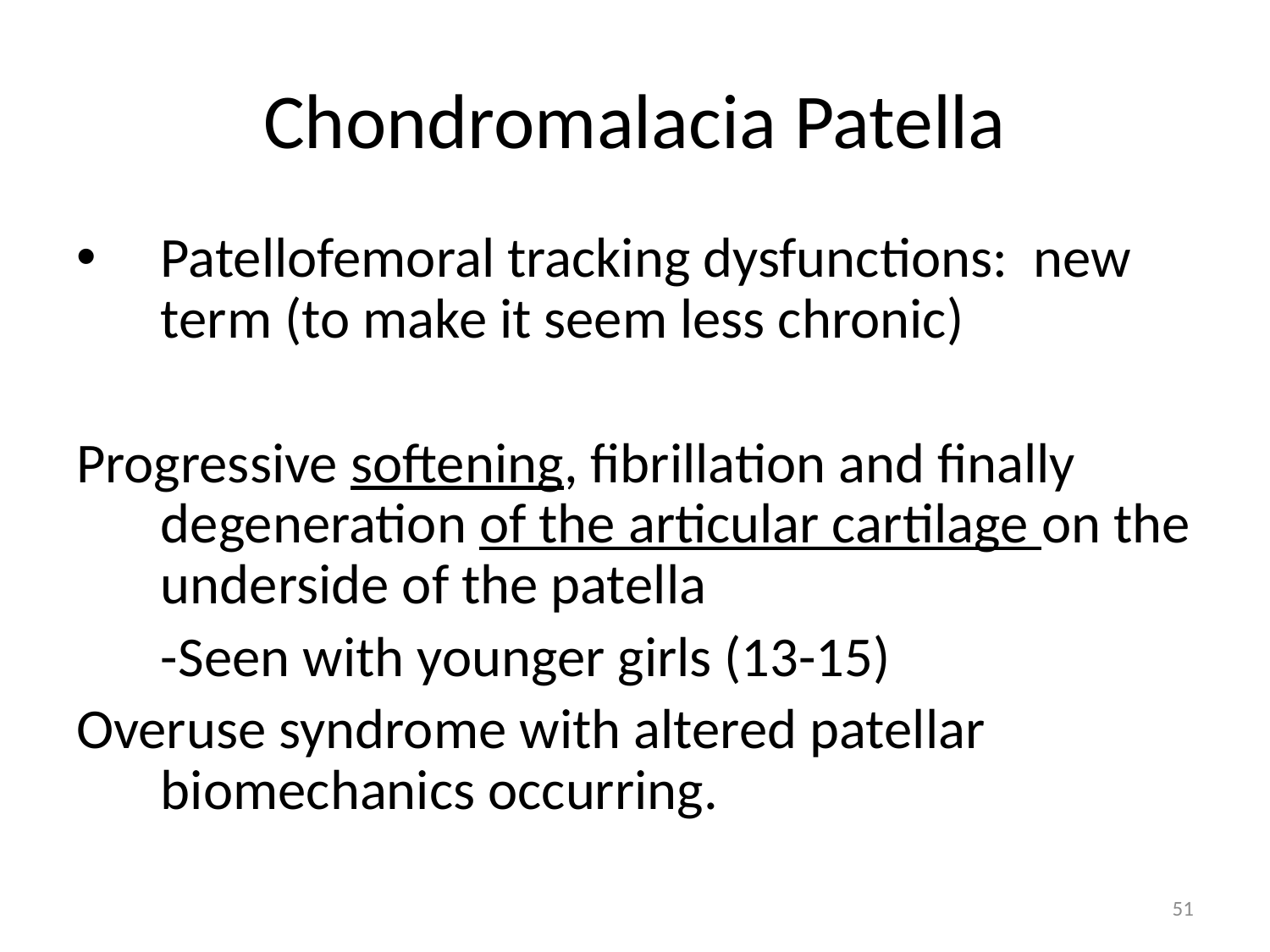

# Chondromalacia Patella
Patellofemoral tracking dysfunctions:  new term (to make it seem less chronic)

Progressive softening, fibrillation and finally degeneration of the articular cartilage on the underside of the patella
	-Seen with younger girls (13-15)
Overuse syndrome with altered patellar biomechanics occurring.
51